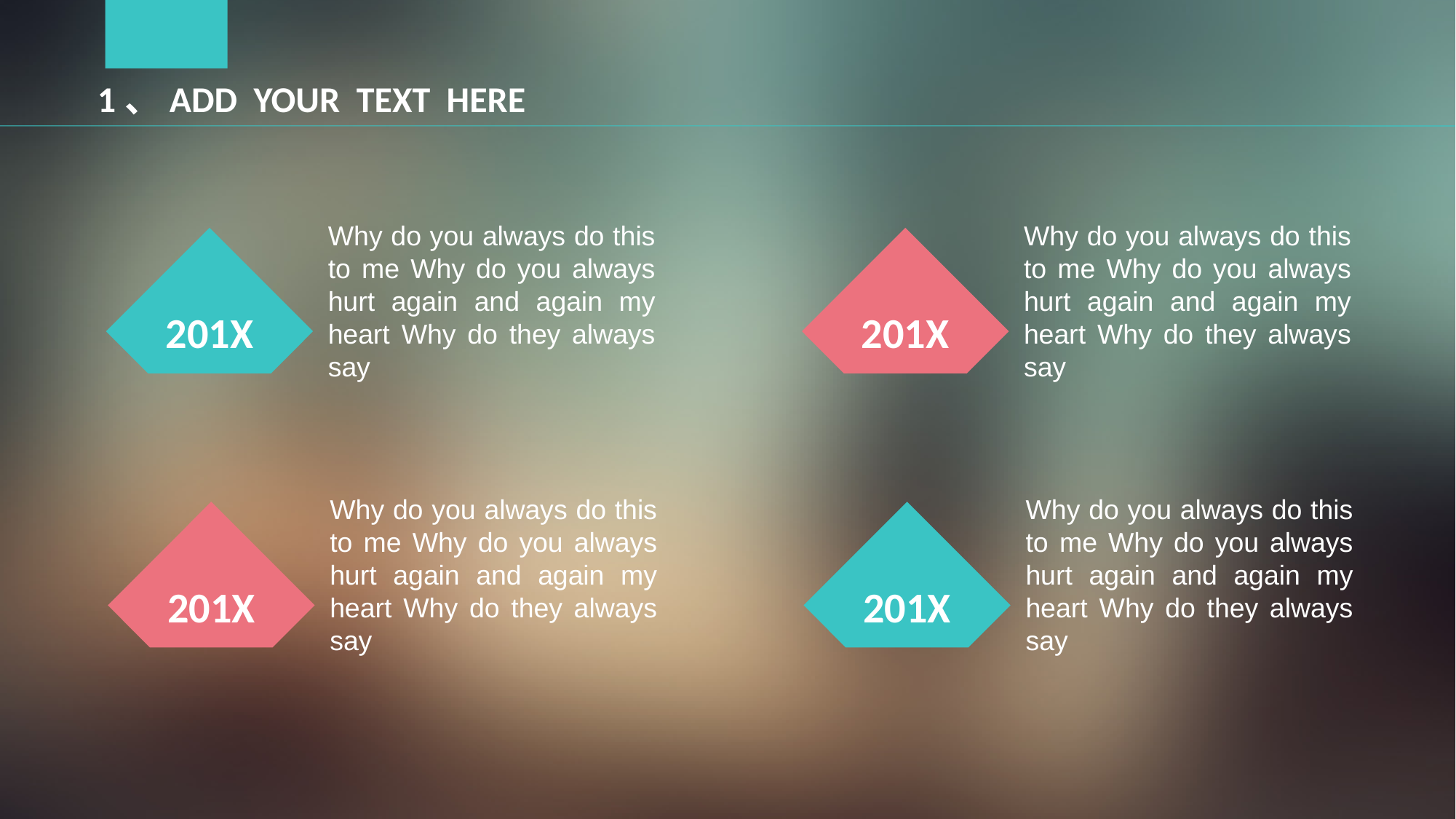

1、ADD  YOUR  TEXT  HERE

Why do you always do this to me Why do you always hurt again and again my heart Why do they always say

201X
Why do you always do this to me Why do you always hurt again and again my heart Why do they always say

201X
Why do you always do this to me Why do you always hurt again and again my heart Why do they always say

201X
Why do you always do this to me Why do you always hurt again and again my heart Why do they always say

201X